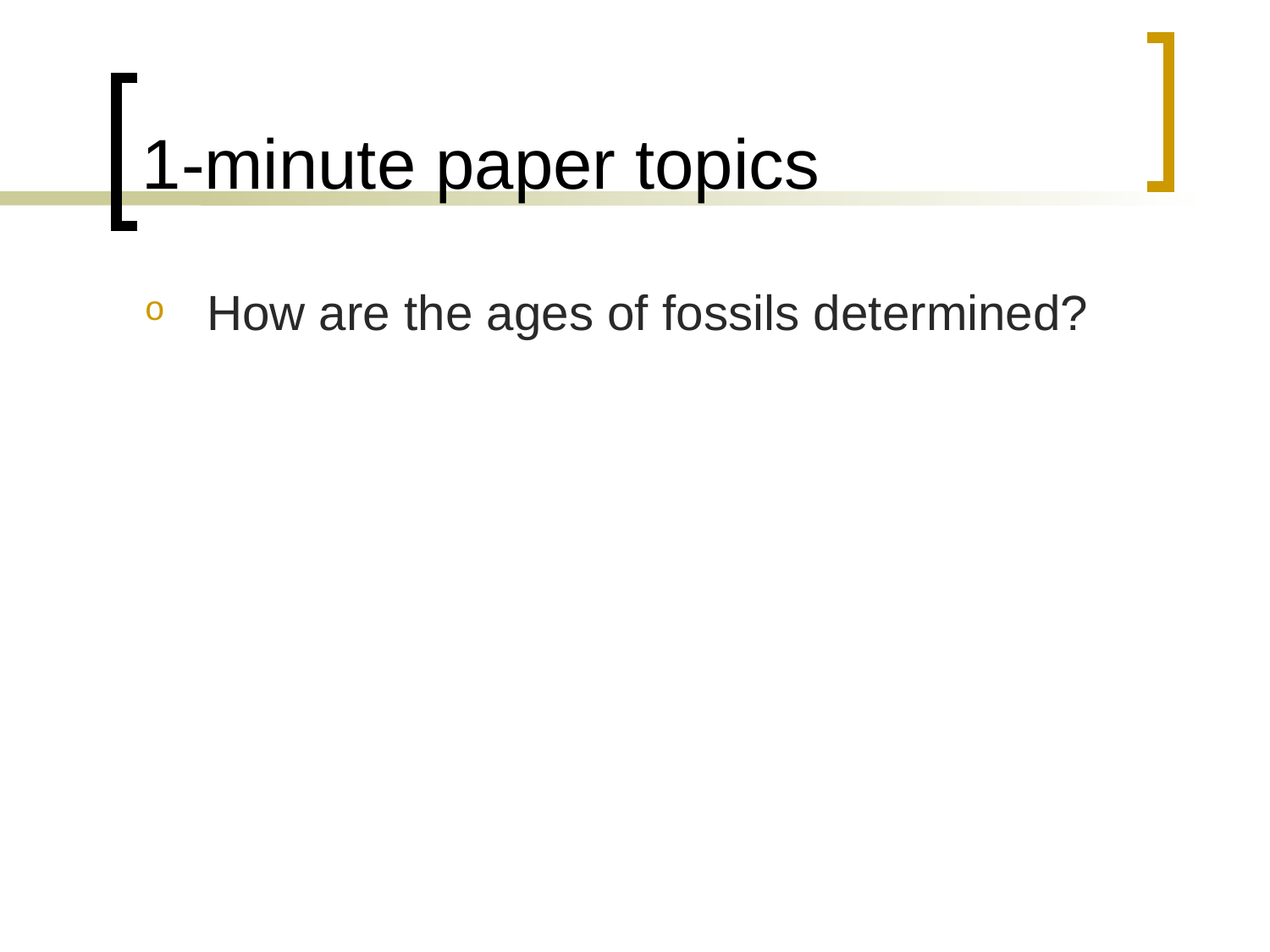

# 1-minute paper topics
How are the ages of fossils determined?